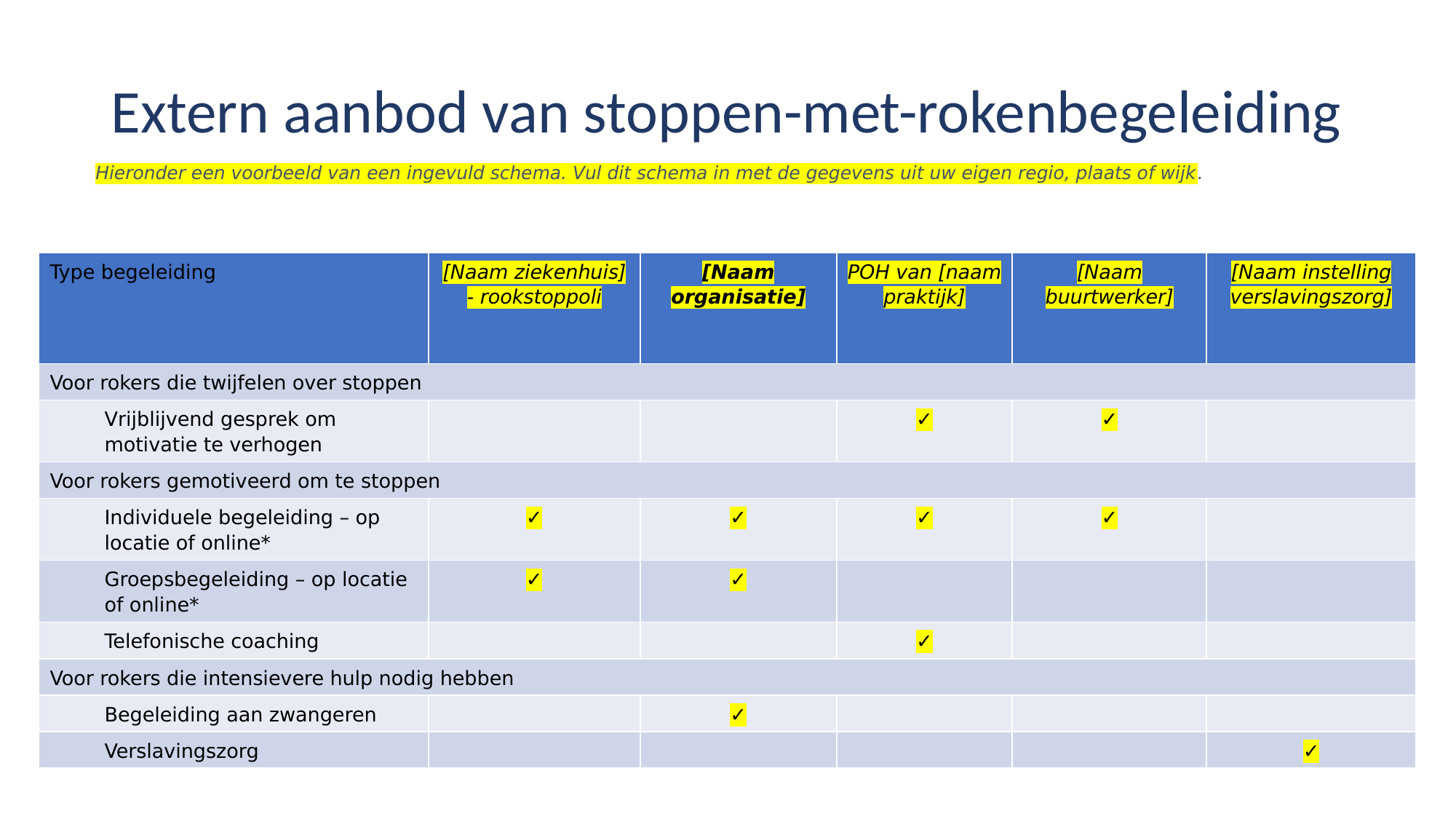

# Extern aanbod van stoppen-met-rokenbegeleiding
Hieronder een voorbeeld van een ingevuld schema. Vul dit schema in met de gegevens uit uw eigen regio, plaats of wijk.

* vaak genoemd 'digitale coaching' of 'rookvrij met eHealth'

| Type begeleiding | [Naam ziekenhuis] - rookstoppoli | [Naam organisatie] | POH van [naam praktijk] | [Naam buurtwerker] | [Naam instelling verslavingszorg] |
| --- | --- | --- | --- | --- | --- |
| Voor rokers die twijfelen over stoppen |  |  |  |  |  |
| Vrijblijvend gesprek om motivatie te verhogen |  |  | ✓ | ✓ |  |
| Voor rokers gemotiveerd om te stoppen |  |  |  |  |  |
| Individuele begeleiding – op locatie of online\* | ✓ | ✓ | ✓ | ✓ |  |
| Groepsbegeleiding – op locatie of online\* | ✓ | ✓ |  |  |  |
| Telefonische coaching |  |  | ✓ |  |  |
| Voor rokers die intensievere hulp nodig hebben |  |  |  |  |  |
| Begeleiding aan zwangeren |  | ✓ |  |  |  |
| Verslavingszorg |  |  |  |  | ✓ |